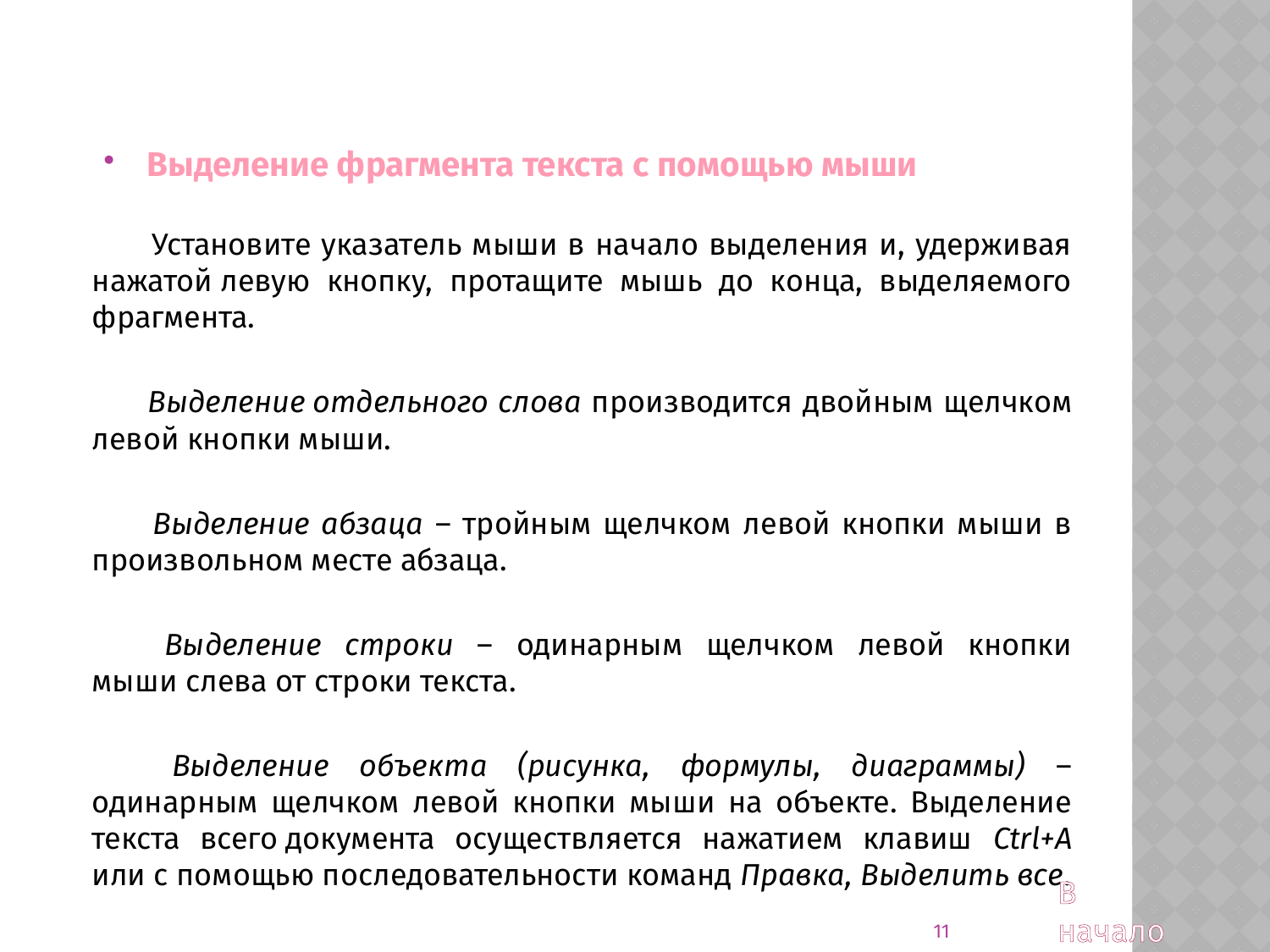

Выделение фрагмента текста с помощью мыши

 Установите указатель мыши в начало выделения и, удерживая нажатой левую кнопку, протащите мышь до конца, выделяемого фрагмента.

  Выделение отдельного слова производится двойным щелчком левой кнопки мыши.

 Выделение абзаца – тройным щелчком левой кнопки мыши в произвольном месте абзаца.

 Выделение строки – одинарным щелчком левой кнопки мыши слева от строки текста.

 Выделение объекта (рисунка, формулы, диаграммы) –одинарным щелчком левой кнопки мыши на объекте. Выделение текста всего документа осуществляется нажатием клавиш Ctrl+A или с помощью последовательности команд Правка, Выделить все.
В начало
11